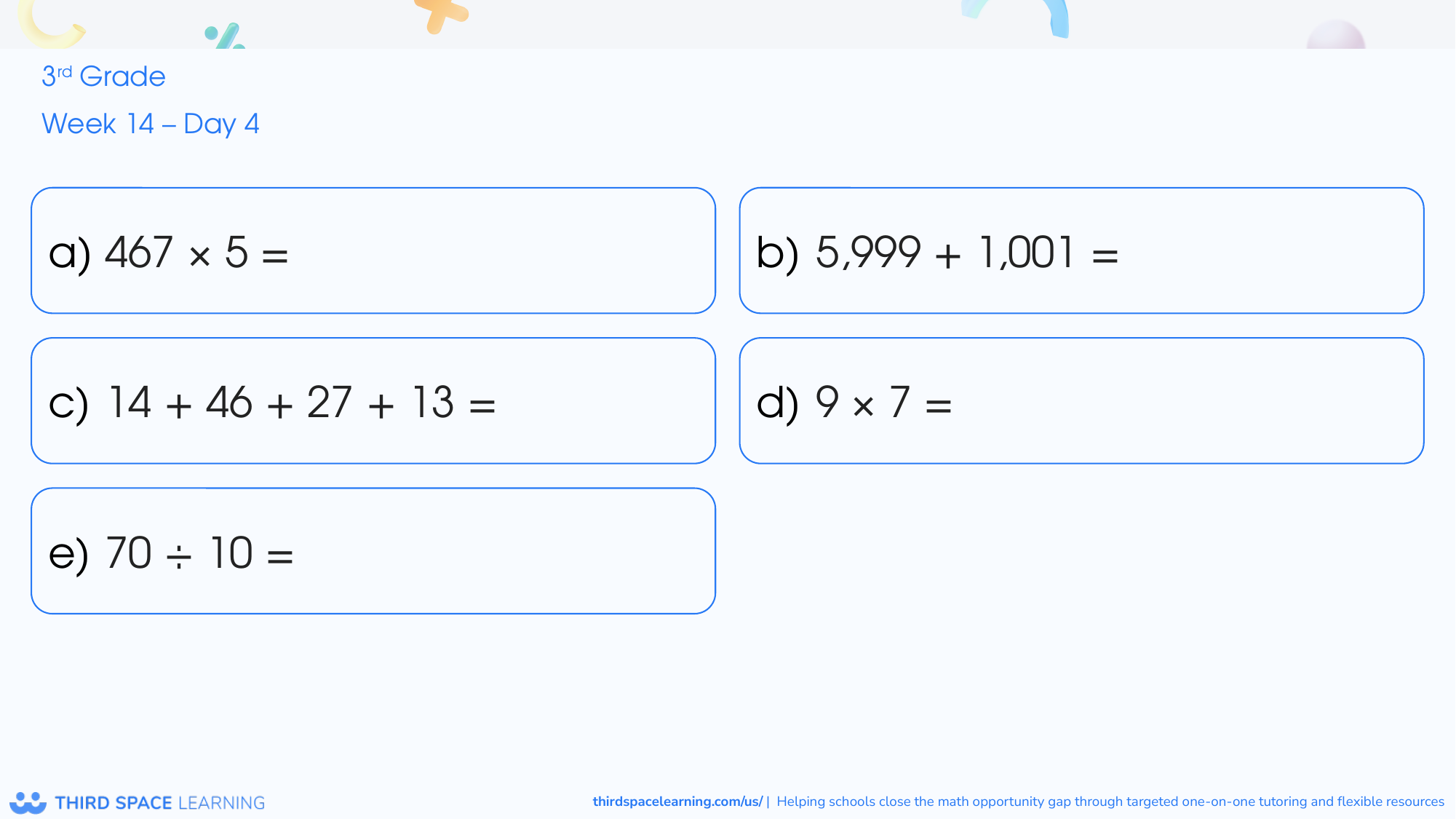

3rd Grade
Week 14 – Day 4
467 × 5 =
5,999 + 1,001 =
14 + 46 + 27 + 13 =
9 × 7 =
70 ÷ 10 =